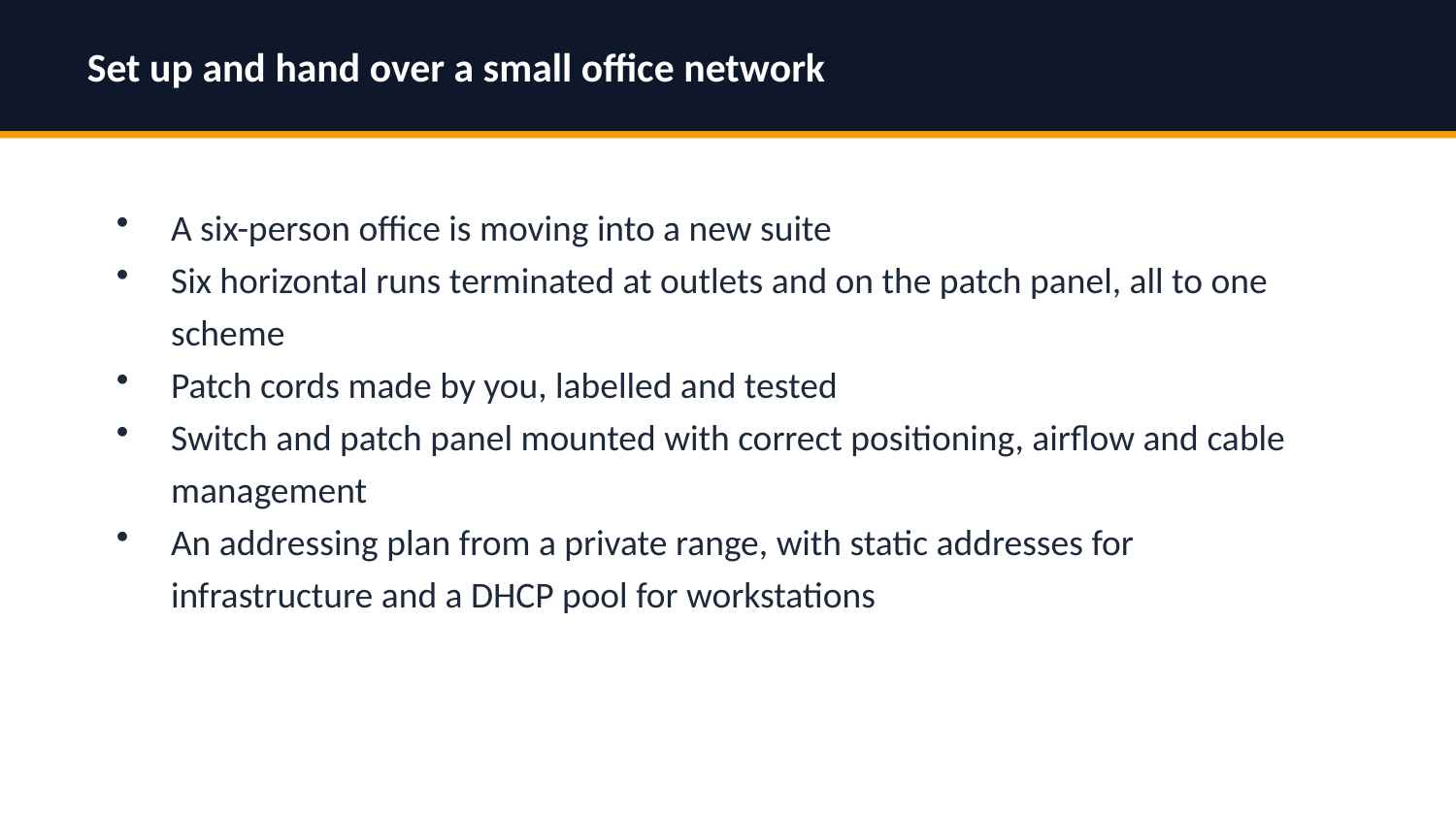

Set up and hand over a small office network

A six-person office is moving into a new suite
Six horizontal runs terminated at outlets and on the patch panel, all to one scheme
Patch cords made by you, labelled and tested
Switch and patch panel mounted with correct positioning, airflow and cable management
An addressing plan from a private range, with static addresses for infrastructure and a DHCP pool for workstations